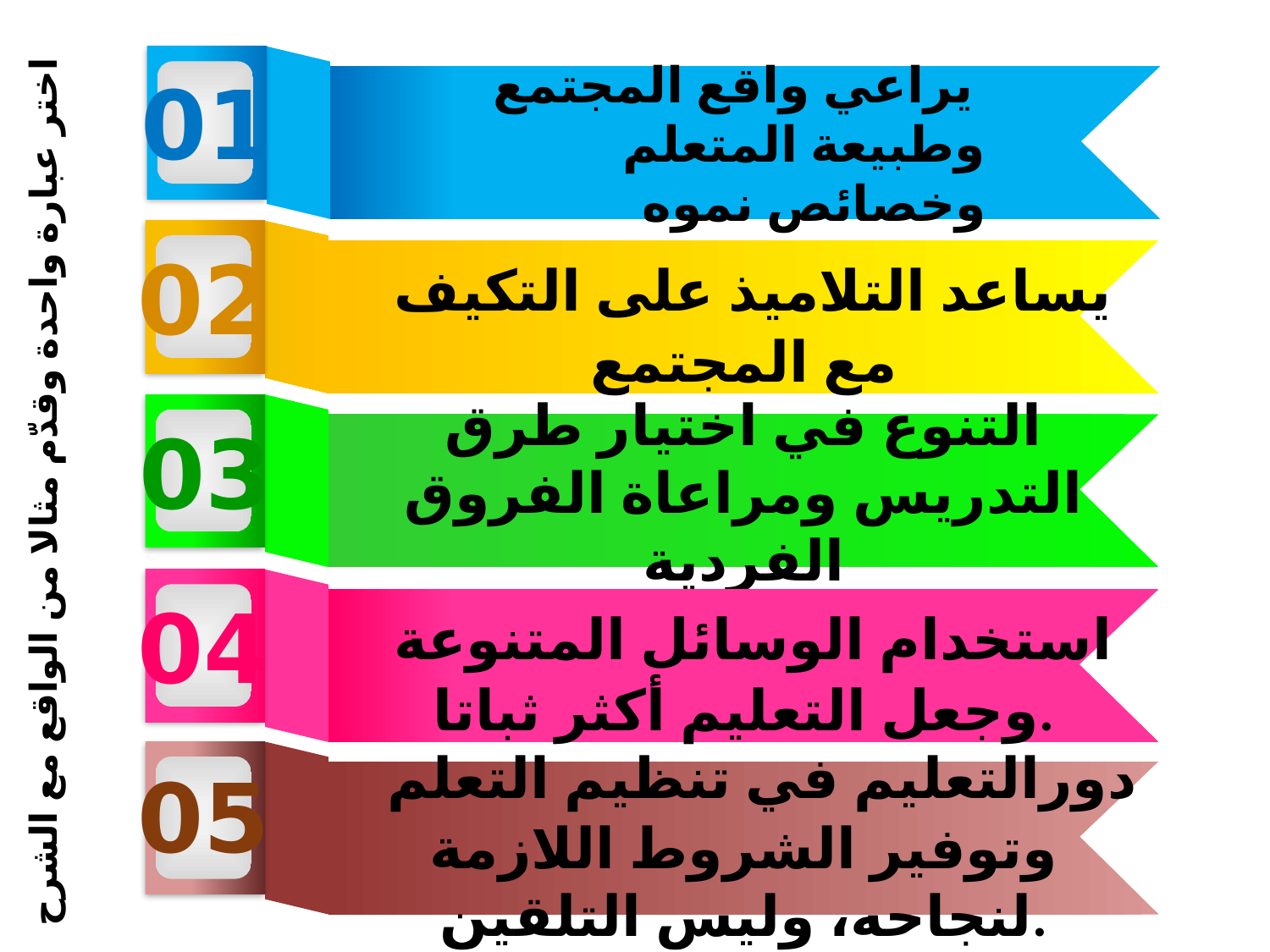

يراعي واقع المجتمع وطبيعة المتعلم
وخصائص نموه

01

 يساعد التلاميذ على التكيف مع المجتمع

02

التنوع في اختيار طرق التدريس ومراعاة الفروق الفردية

03
اختر عبارة واحدة وقدّم مثالا من الواقع مع الشرح

 استخدام الوسائل المتنوعة وجعل التعليم أكثر ثباتا.

04

  دورالتعليم في تنظيم التعلم وتوفير الشروط اللازمة لنجاحه، وليس التلقين.

05